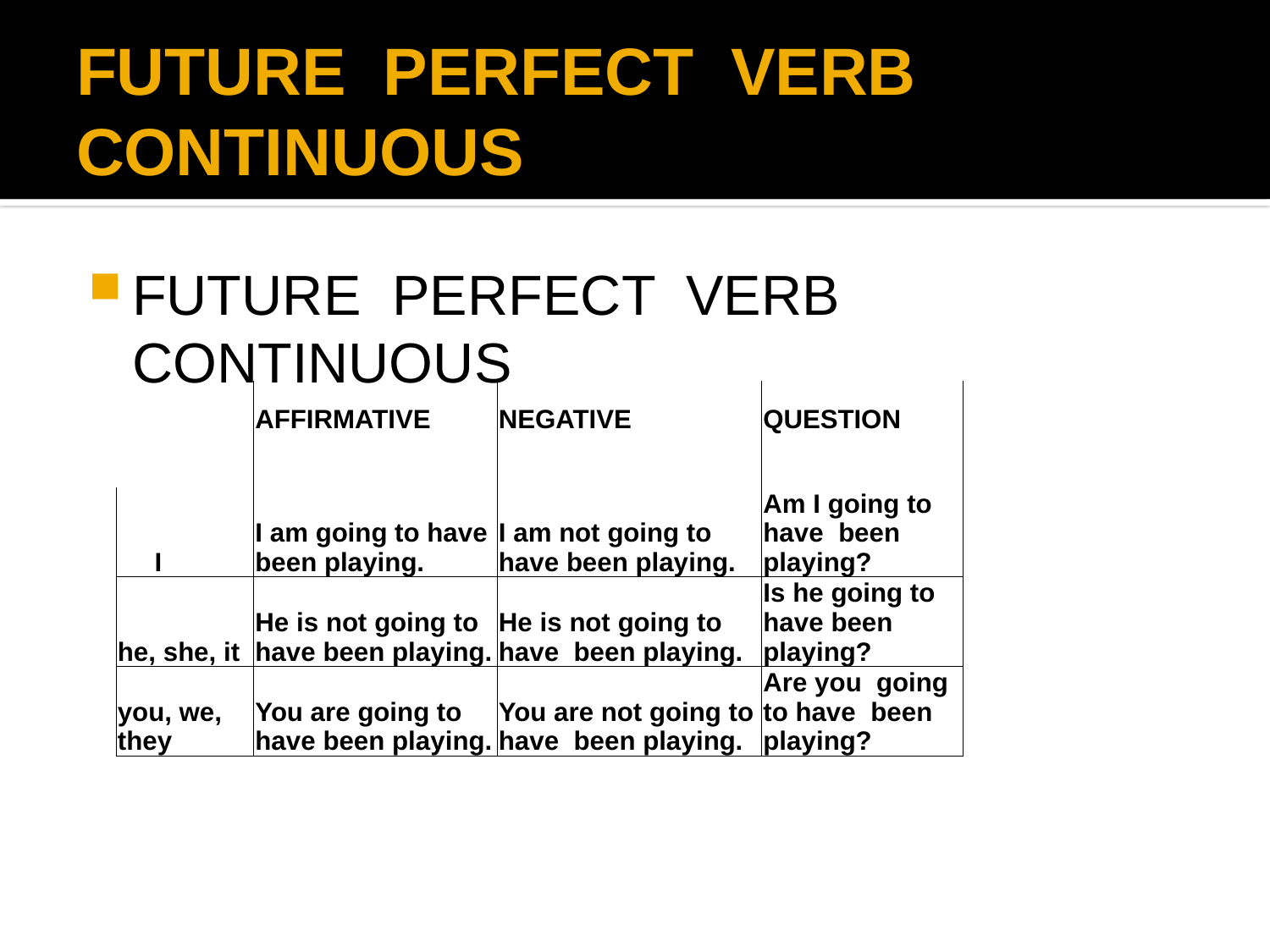

# FUTURE  PERFECT  VERB  CONTINUOUS
FUTURE  PERFECT  VERB CONTINUOUS
|  | AFFIRMATIVE | NEGATIVE | QUESTION |
| --- | --- | --- | --- |
|  |  |  |  |
| I | I am going to have been playing. | I am not going to have been playing. | Am I going to have been playing? |
| he, she, it | He is not going to have been playing. | He is not going to have been playing. | Is he going to have been playing? |
| you, we, they | You are going to have been playing. | You are not going to have been playing. | Are you going to have been playing? |